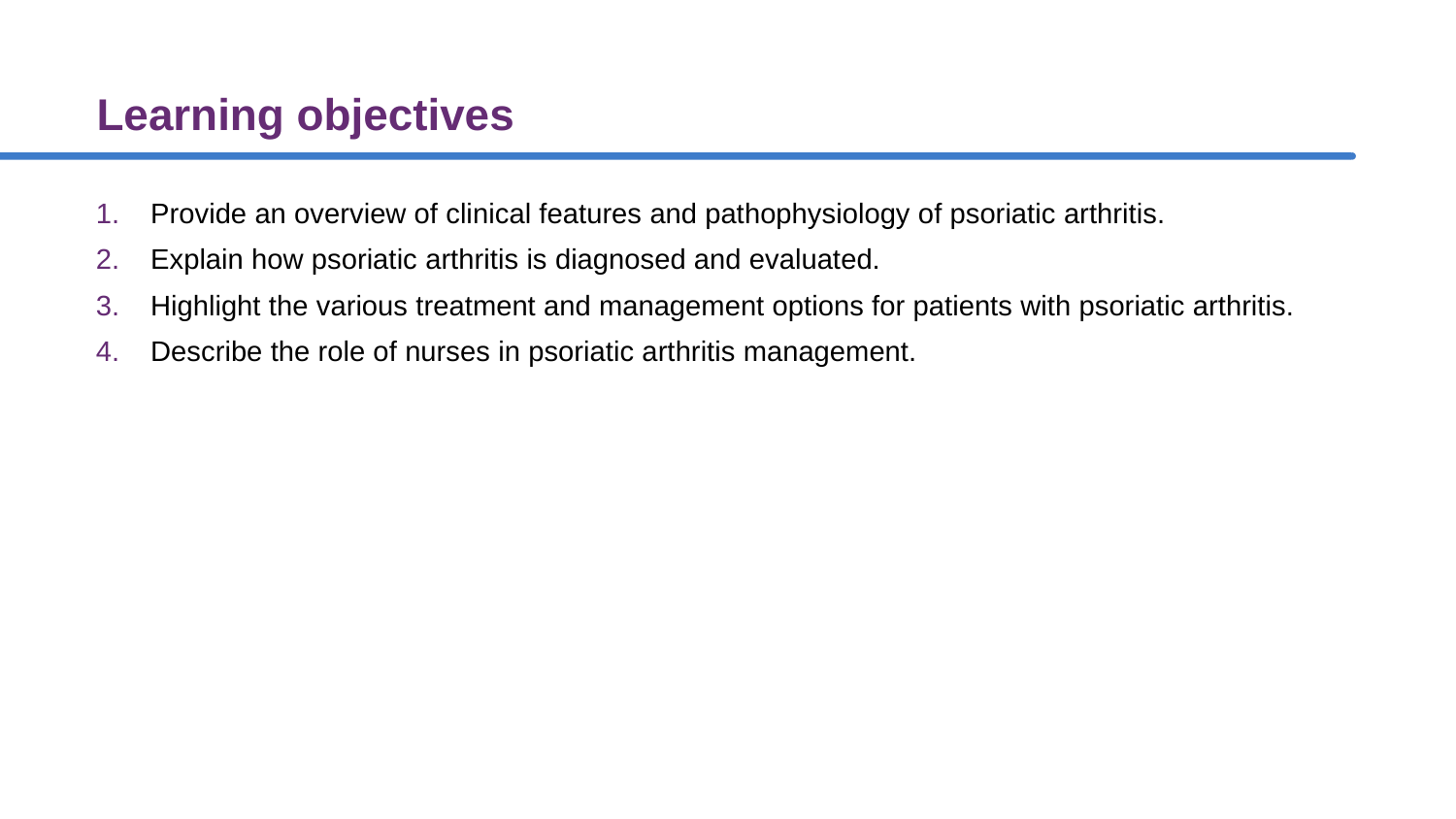

# Learning objectives
Provide an overview of clinical features and pathophysiology of psoriatic arthritis.
Explain how psoriatic arthritis is diagnosed and evaluated.
Highlight the various treatment and management options for patients with psoriatic arthritis.
Describe the role of nurses in psoriatic arthritis management.